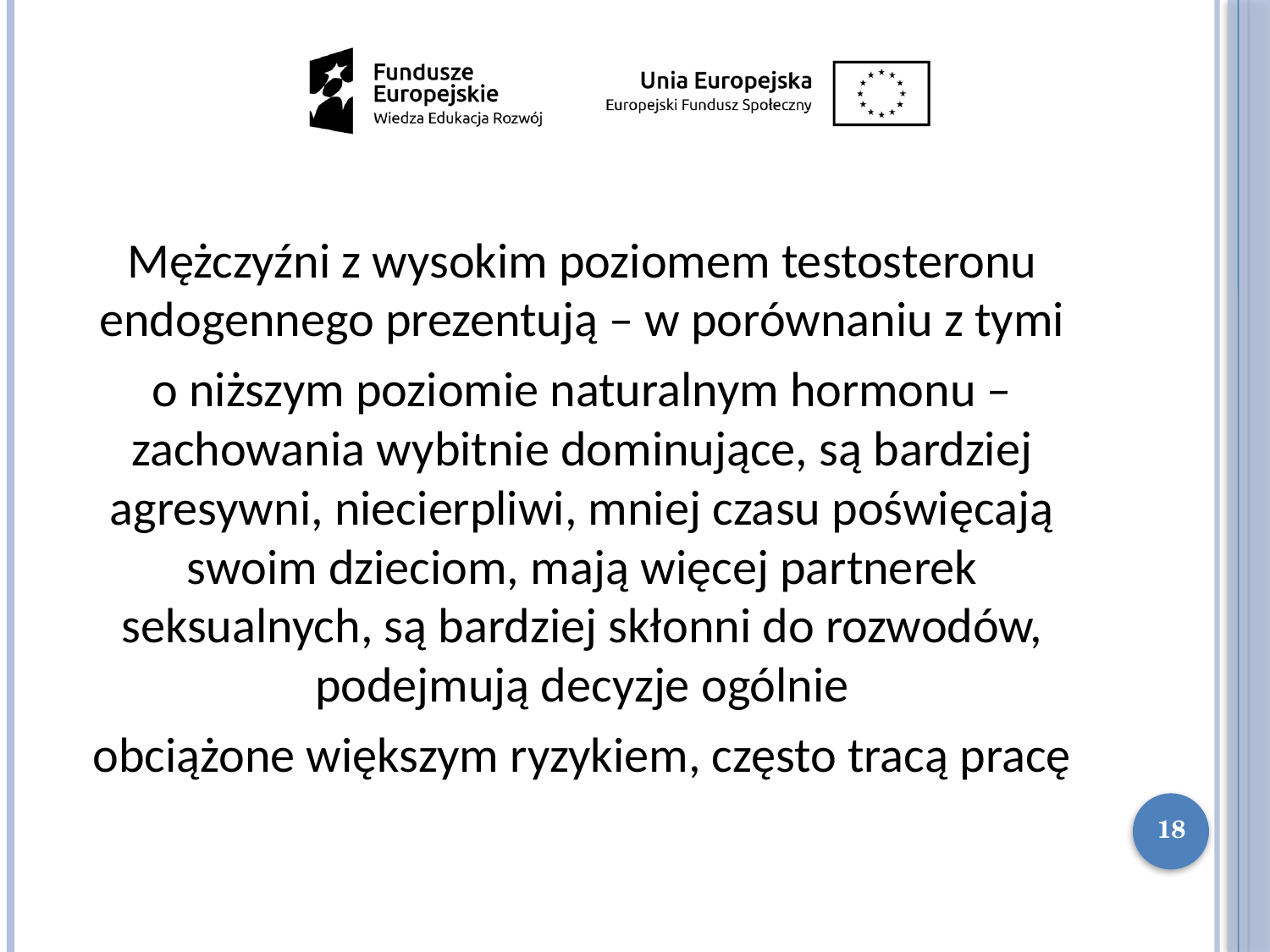

Mężczyźni z wysokim poziomem testosteronu endogennego prezentują – w porównaniu z tymi
o niższym poziomie naturalnym hormonu – zachowania wybitnie dominujące, są bardziej agresywni, niecierpliwi, mniej czasu poświęcają swoim dzieciom, mają więcej partnerek seksualnych, są bardziej skłonni do rozwodów, podejmują decyzje ogólnie
obciążone większym ryzykiem, często tracą pracę
18